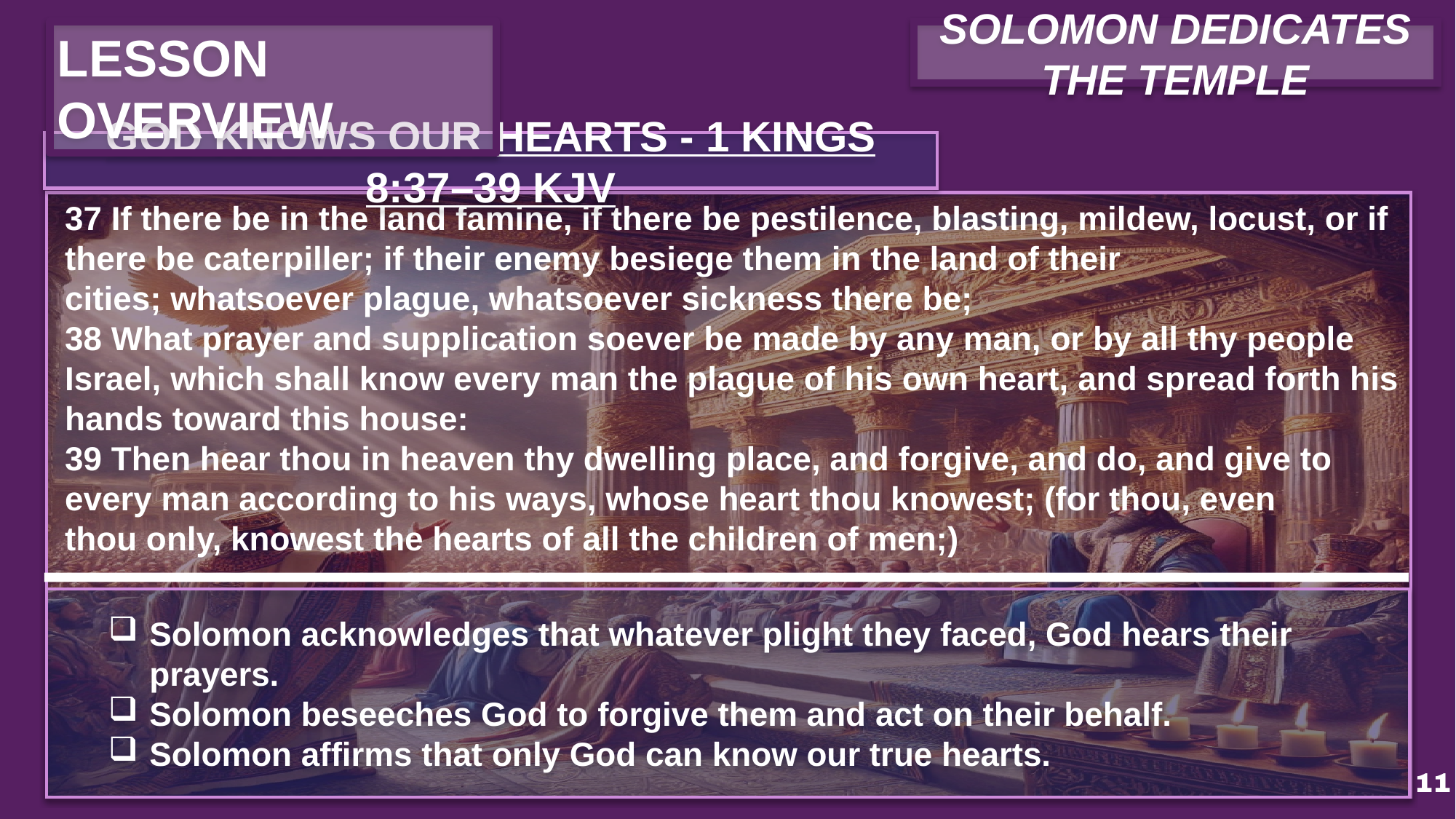

LESSON OVERVIEW
Solomon Dedicates the Temple
God Knows Our Hearts - 1 Kings 8:37–39 KJV
37 If there be in the land famine, if there be pestilence, blasting, mildew, locust, or if there be caterpiller; if their enemy besiege them in the land of their cities; whatsoever plague, whatsoever sickness there be;
38 What prayer and supplication soever be made by any man, or by all thy people Israel, which shall know every man the plague of his own heart, and spread forth his hands toward this house:
39 Then hear thou in heaven thy dwelling place, and forgive, and do, and give to every man according to his ways, whose heart thou knowest; (for thou, even thou only, knowest the hearts of all the children of men;)

Solomon acknowledges that whatever plight they faced, God hears their prayers.
Solomon beseeches God to forgive them and act on their behalf.
Solomon affirms that only God can know our true hearts.
11